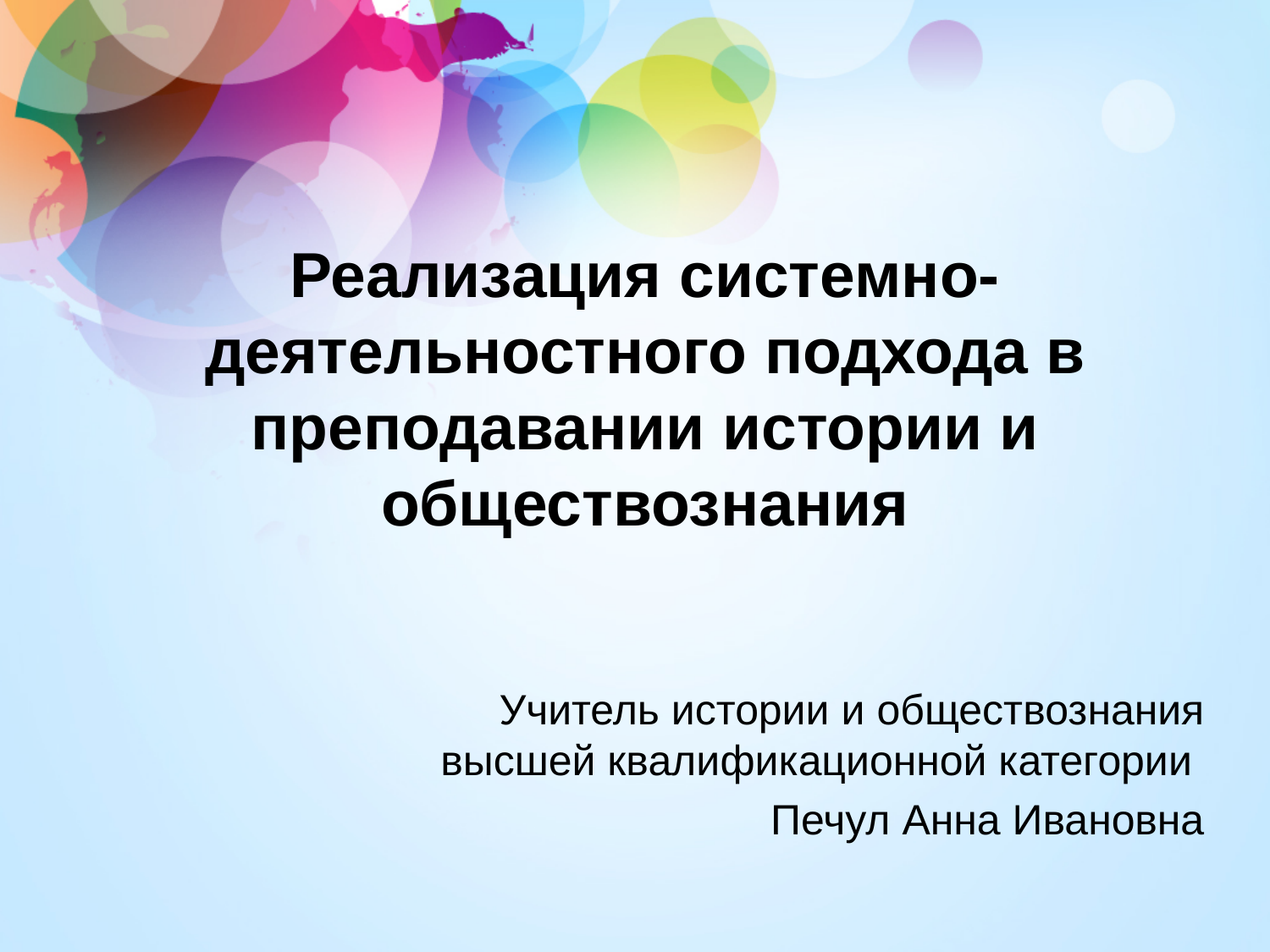

# Реализация системно-деятельностного подхода в преподавании истории и обществознания
Учитель истории и обществознания высшей квалификационной категории
Печул Анна Ивановна